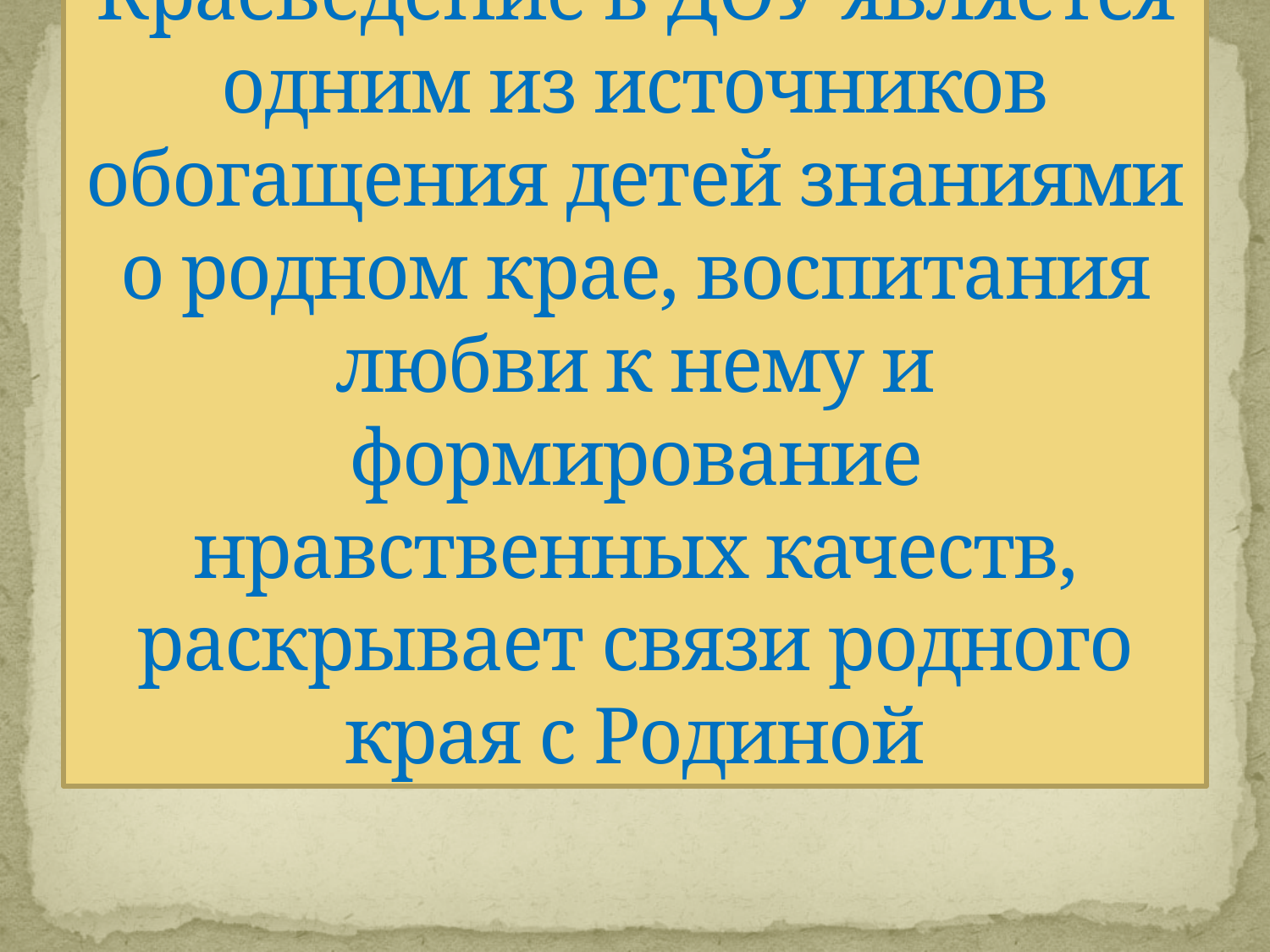

# Краеведение в ДОУ является одним из источников обогащения детей знаниями о родном крае, воспитания любви к нему и формирование нравственных качеств, раскрывает связи родного края с Родиной